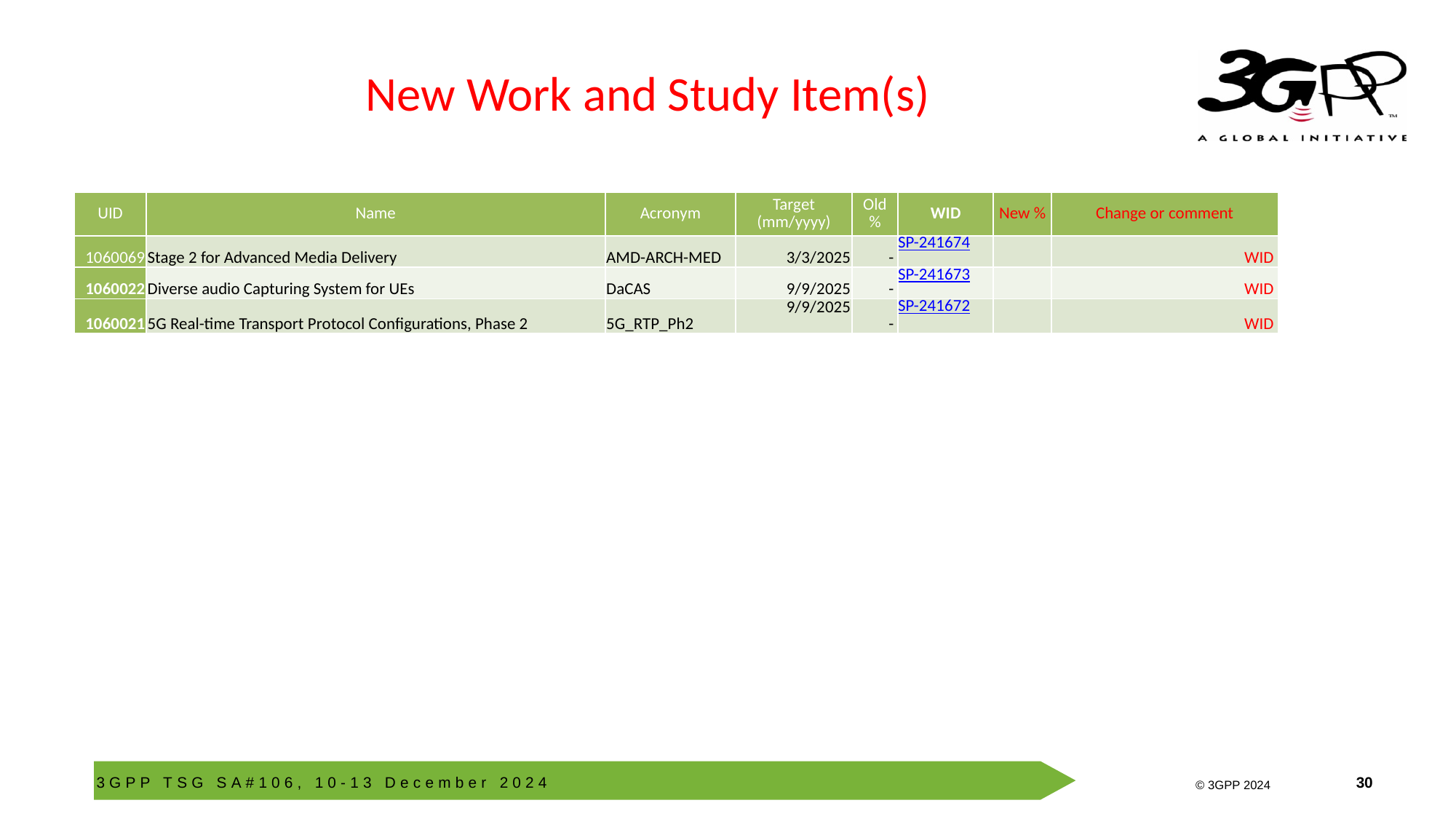

# New Work and Study Item(s)
| UID | Name | Acronym | Target (mm/yyyy) | Old % | WID | New % | Change or comment |
| --- | --- | --- | --- | --- | --- | --- | --- |
| 1060069 | Stage 2 for Advanced Media Delivery | AMD-ARCH-MED | 3/3/2025 | - | SP-241674 |  | WID |
| 1060022 | Diverse audio Capturing System for UEs | DaCAS | 9/9/2025 | - | SP-241673 |  | WID |
| 1060021 | 5G Real-time Transport Protocol Configurations, Phase 2 | 5G\_RTP\_Ph2 | 9/9/2025 | - | SP-241672 |  | WID |